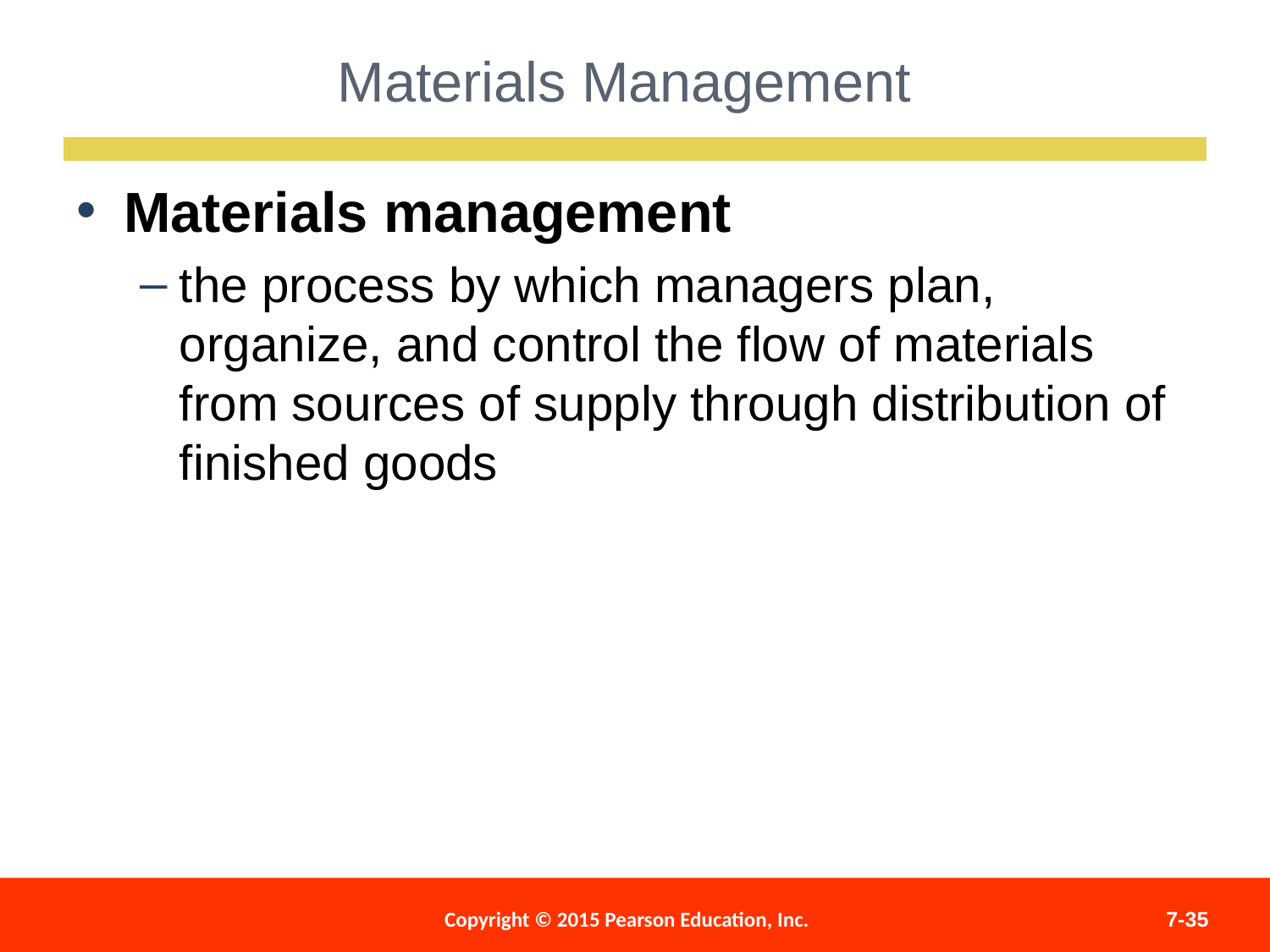

Materials Management
Materials management
the process by which managers plan, organize, and control the flow of materials from sources of supply through distribution of finished goods